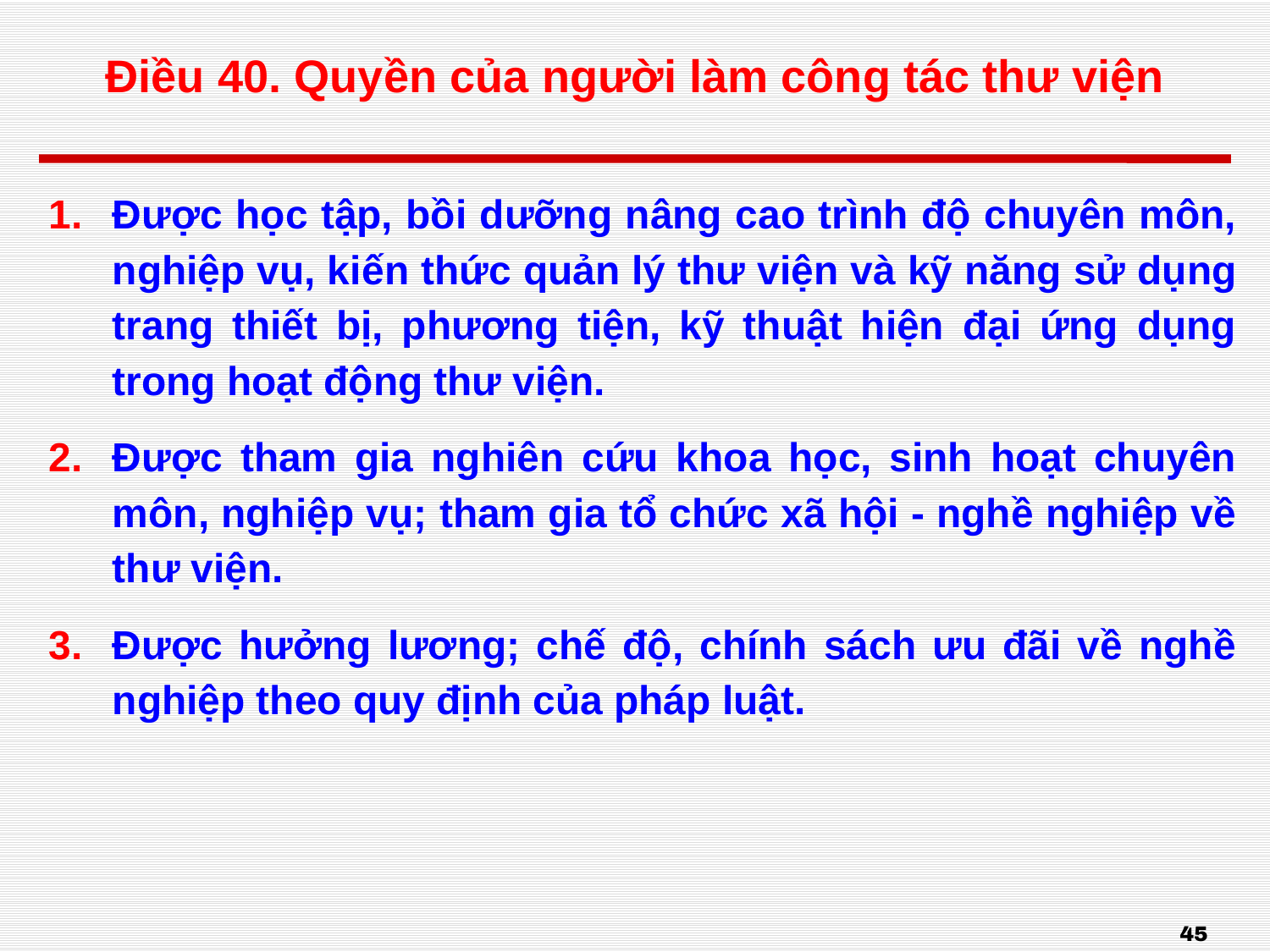

# Điều 40. Quyền của người làm công tác thư viện
Được học tập, bồi dưỡng nâng cao trình độ chuyên môn, nghiệp vụ, kiến thức quản lý thư viện và kỹ năng sử dụng trang thiết bị, phương tiện, kỹ thuật hiện đại ứng dụng trong hoạt động thư viện.
Được tham gia nghiên cứu khoa học, sinh hoạt chuyên môn, nghiệp vụ; tham gia tổ chức xã hội - nghề nghiệp về thư viện.
Được hưởng lương; chế độ, chính sách ưu đãi về nghề nghiệp theo quy định của pháp luật.